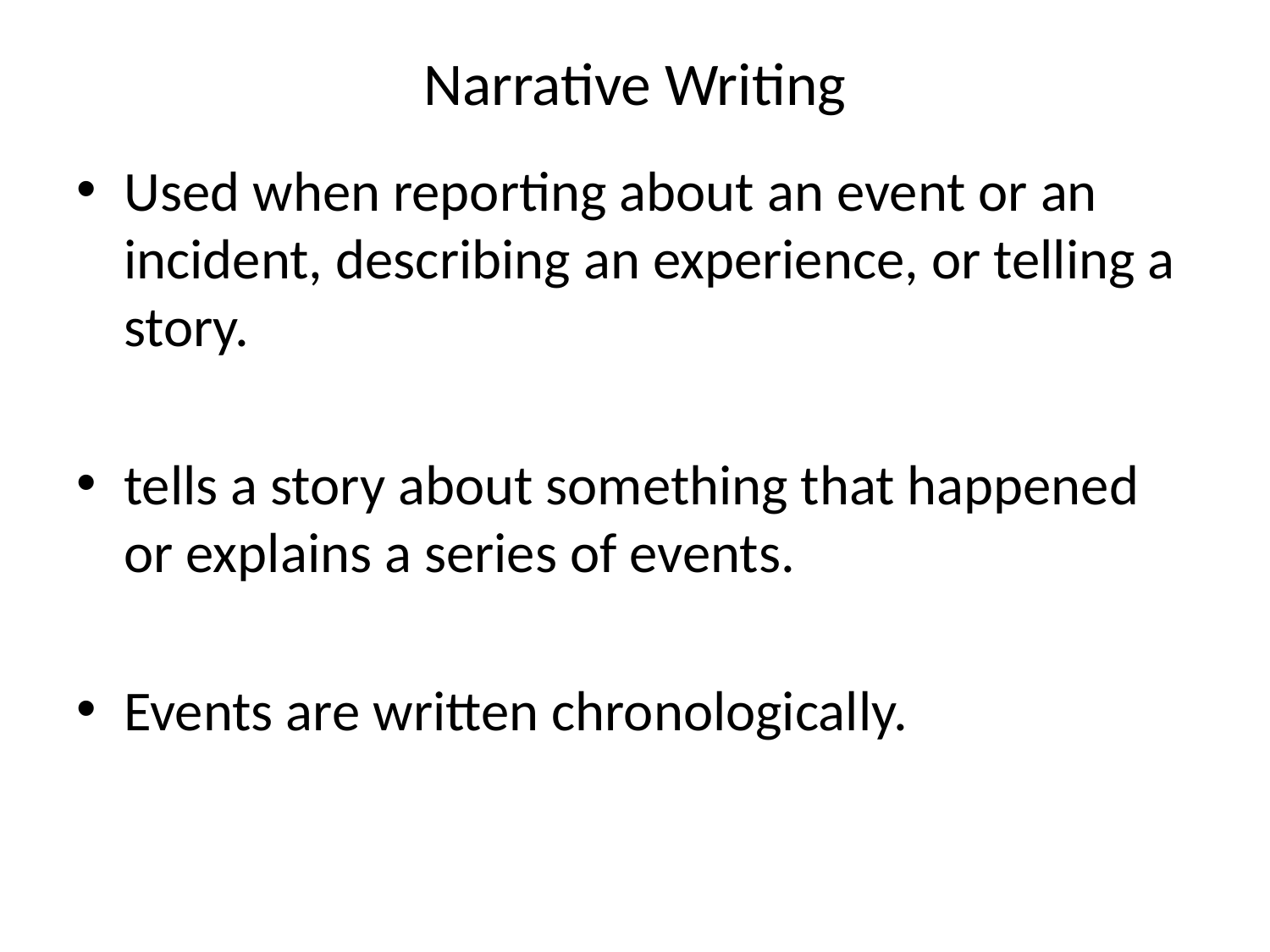

# Narrative Writing
Used when reporting about an event or an incident, describing an experience, or telling a story.

tells a story about something that happened or explains a series of events.

Events are written chronologically.